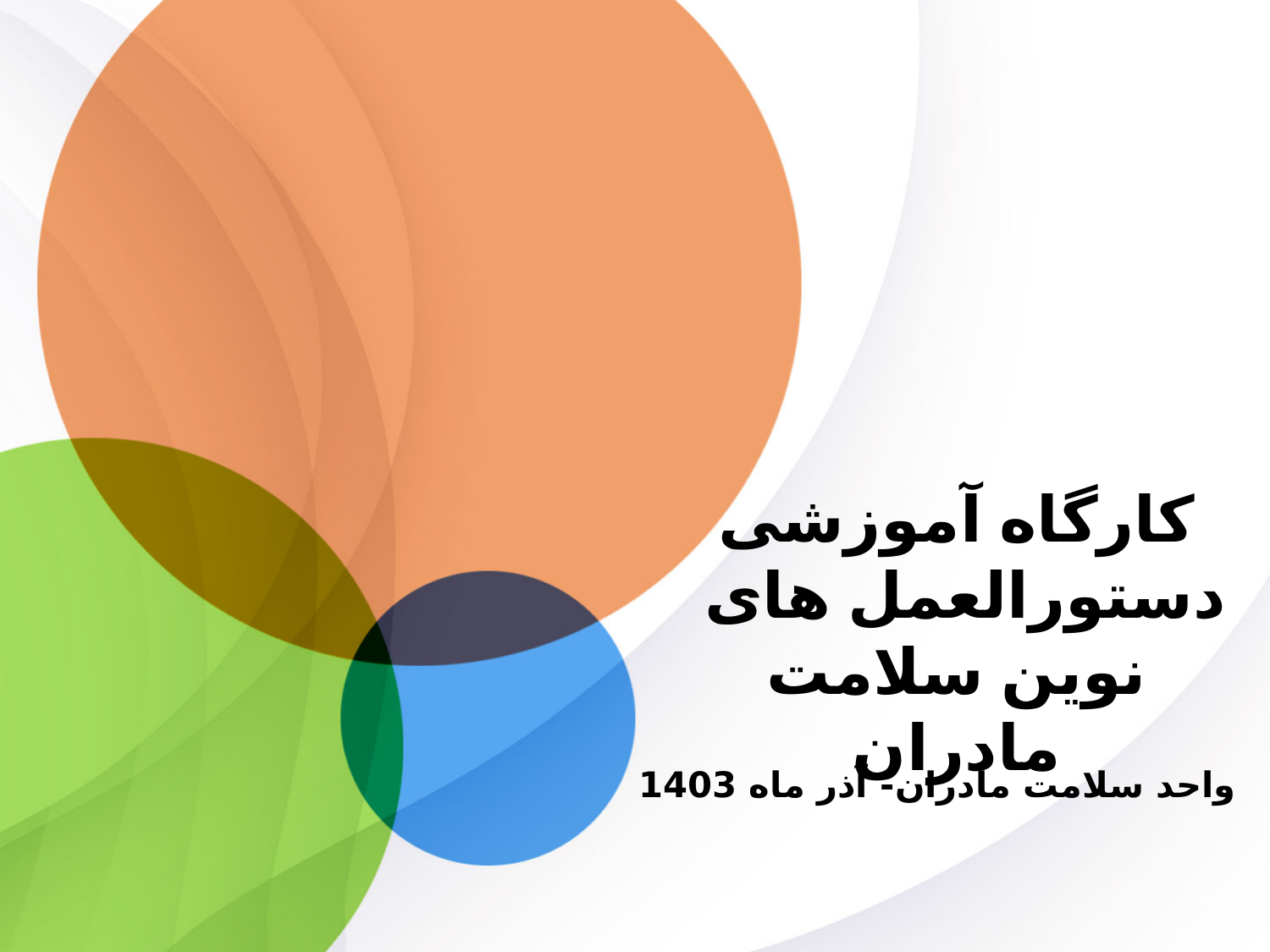

کارگاه آموزشی
 دستورالعمل های نوین سلامت مادران
واحد سلامت مادران- آذر ماه 1403